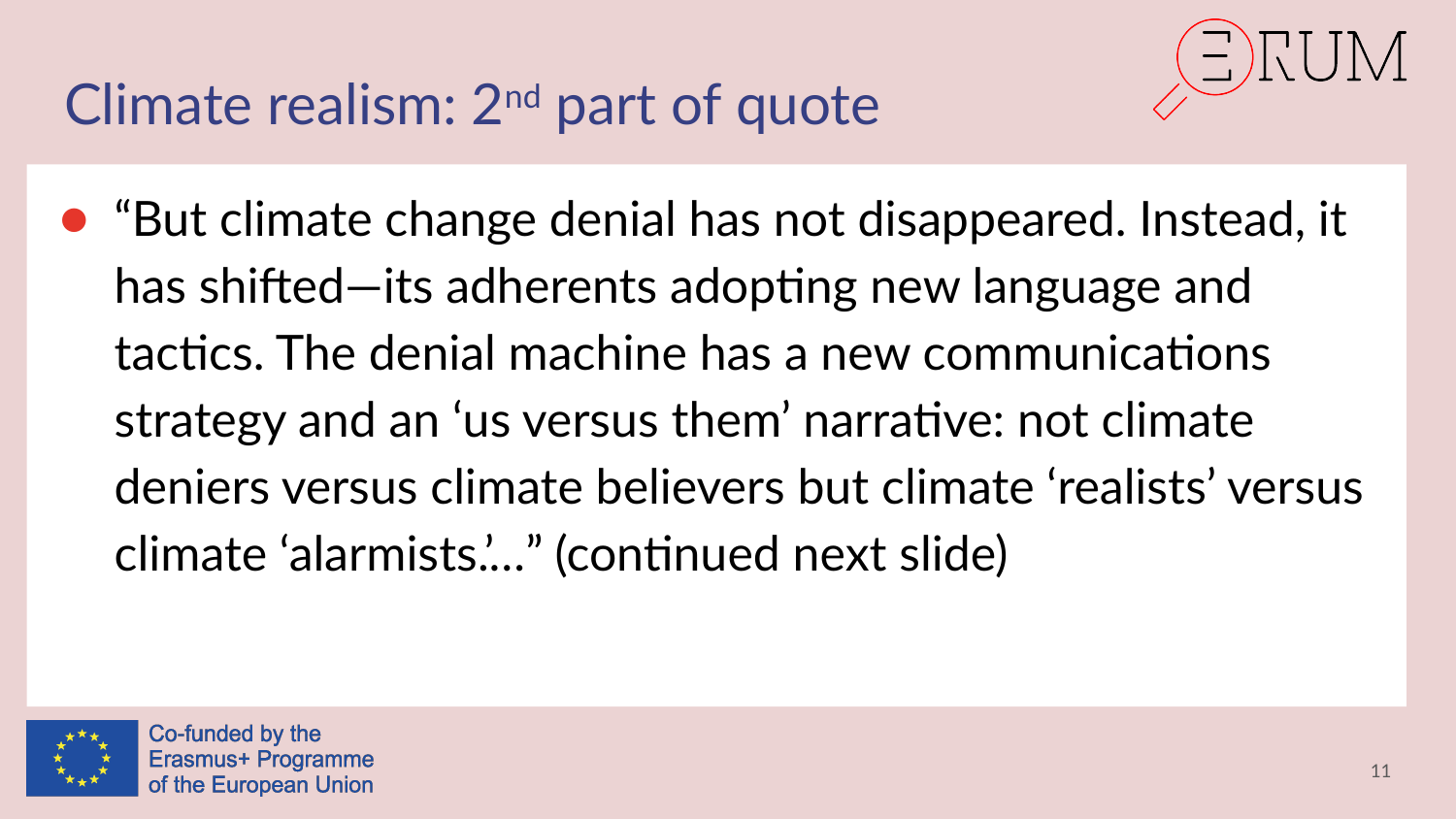

# Climate realism: 2nd part of quote
“But climate change denial has not disappeared. Instead, it has shifted—its adherents adopting new language and tactics. The denial machine has a new communications strategy and an ‘us versus them’ narrative: not climate deniers versus climate believers but climate ‘realists’ versus climate ‘alarmists.’…” (continued next slide)

11